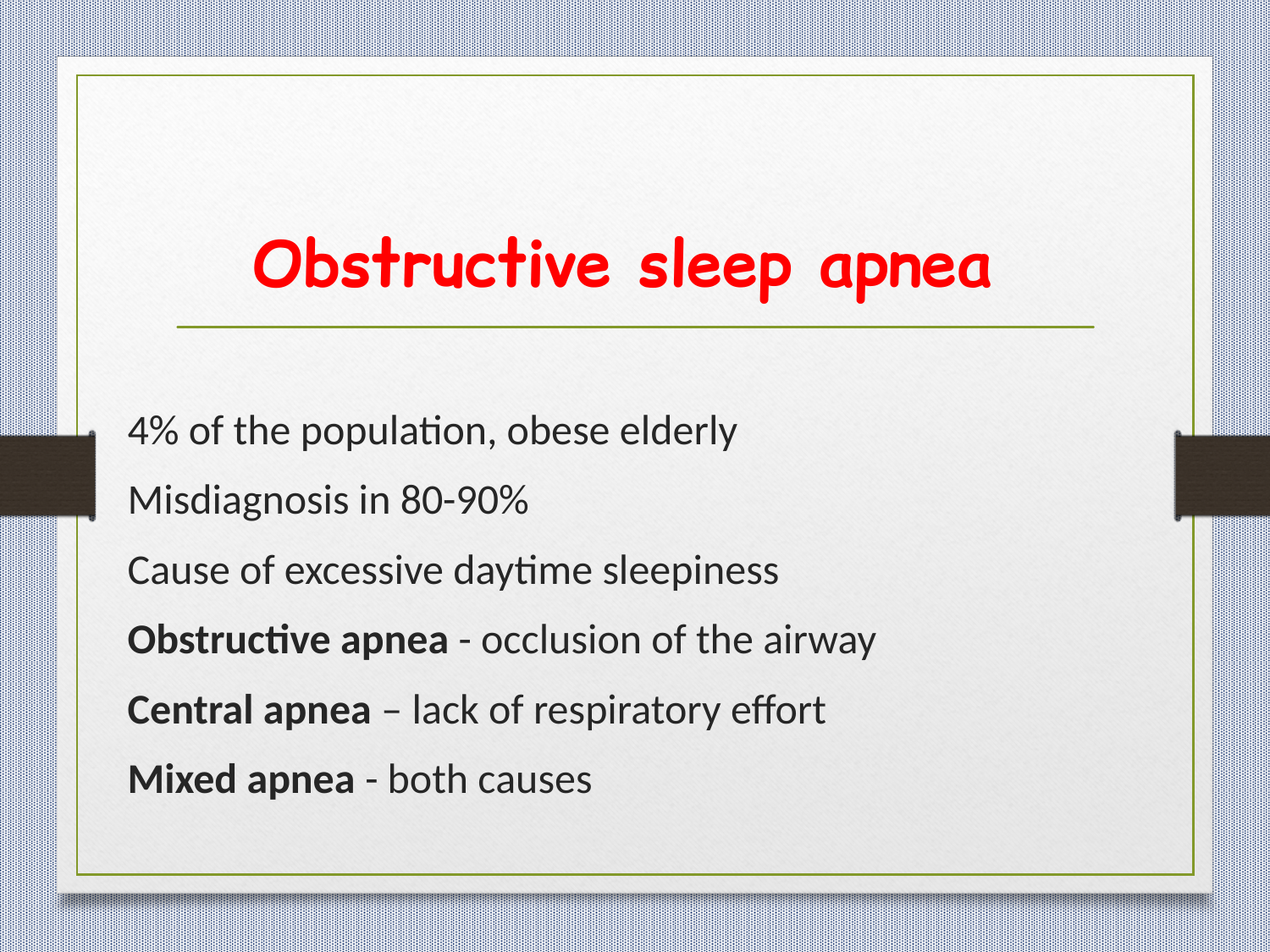

# Obstructive sleep apnea
4% of the population, obese elderly
Misdiagnosis in 80-90%
Cause of excessive daytime sleepiness
Obstructive apnea - occlusion of the airway
Central apnea – lack of respiratory effort
Mixed apnea - both causes